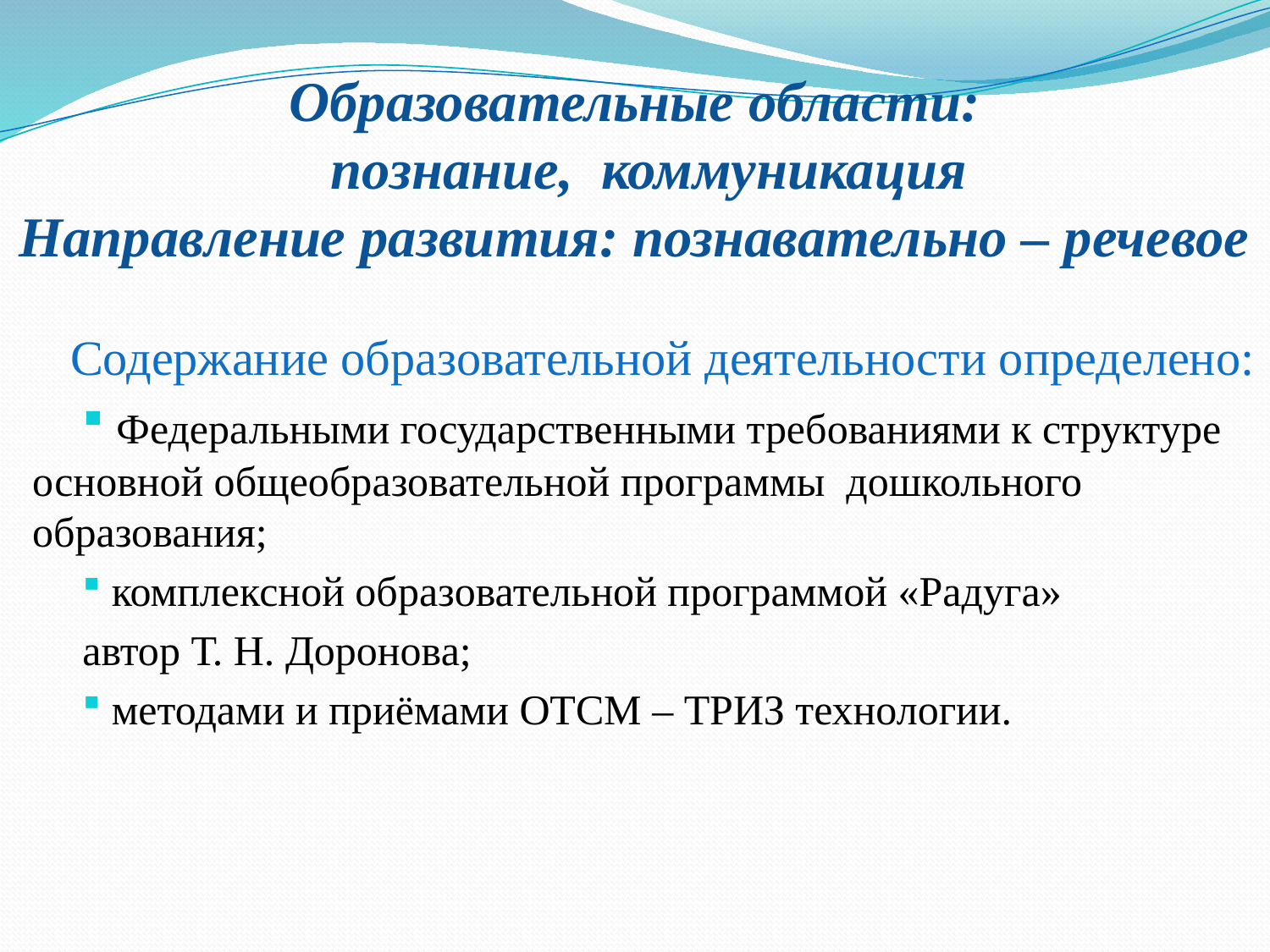

# Образовательные области: познание,  коммуникация Направление развития: познавательно – речевое
Содержание образовательной деятельности определено:
 Федеральными государственными требованиями к структуре основной общеобразовательной программы  дошкольного образования;
 комплексной образовательной программой «Радуга»
автор Т. Н. Доронова;
 методами и приёмами ОТСМ – ТРИЗ технологии.